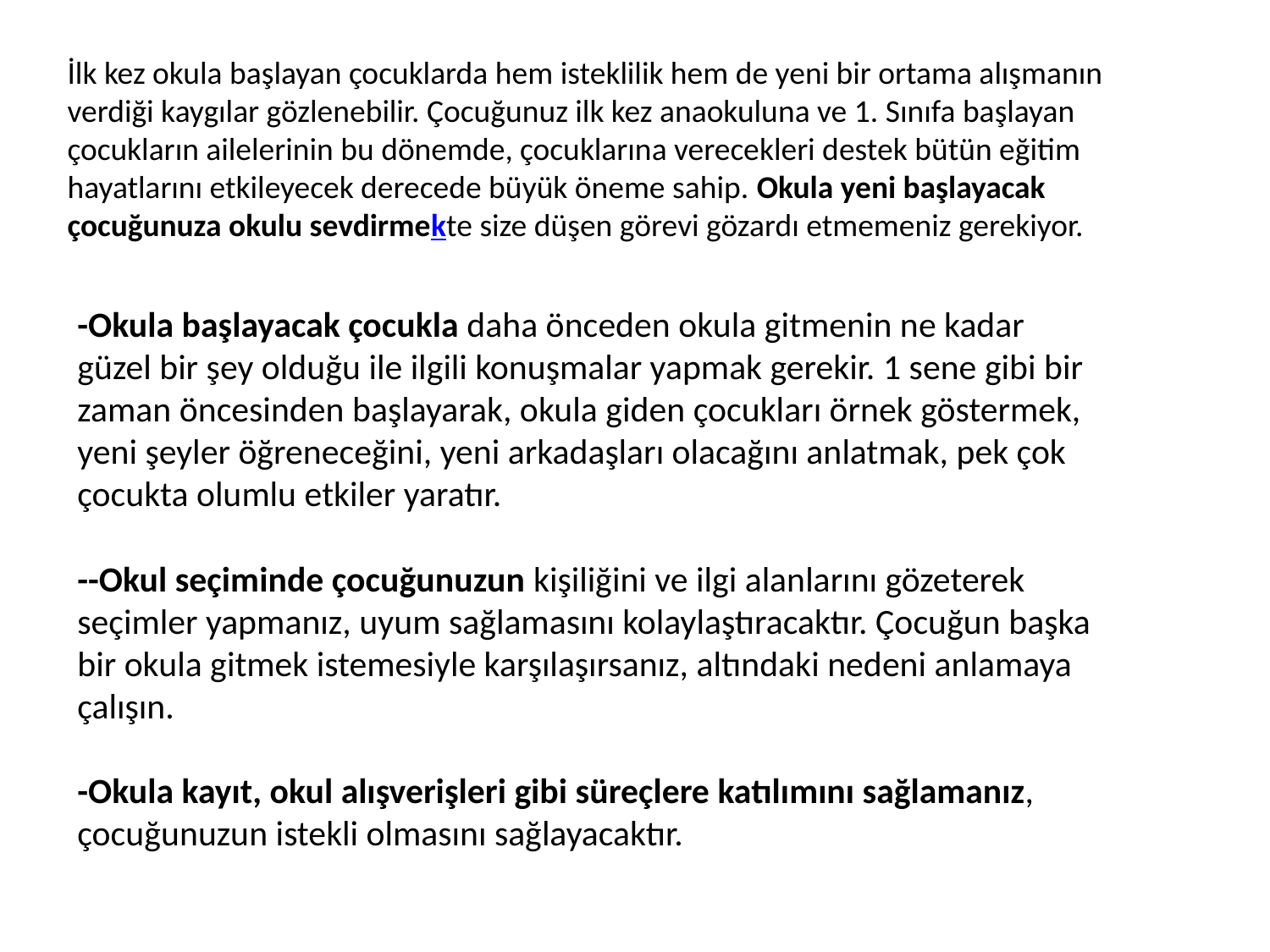

İlk kez okula başlayan çocuklarda hem isteklilik hem de yeni bir ortama alışmanın verdiği kaygılar gözlenebilir. Çocuğunuz ilk kez anaokuluna ve 1. Sınıfa başlayan çocukların ailelerinin bu dönemde, çocuklarına verecekleri destek bütün eğitim hayatlarını etkileyecek derecede büyük öneme sahip. Okula yeni başlayacak çocuğunuza okulu sevdirmekte size düşen görevi gözardı etmemeniz gerekiyor.
-Okula başlayacak çocukla daha önceden okula gitmenin ne kadar güzel bir şey olduğu ile ilgili konuşmalar yapmak gerekir. 1 sene gibi bir zaman öncesinden başlayarak, okula giden çocukları örnek göstermek, yeni şeyler öğreneceğini, yeni arkadaşları olacağını anlatmak, pek çok çocukta olumlu etkiler yaratır.

--Okul seçiminde çocuğunuzun kişiliğini ve ilgi alanlarını gözeterek seçimler yapmanız, uyum sağlamasını kolaylaştıracaktır. Çocuğun başka bir okula gitmek istemesiyle karşılaşırsanız, altındaki nedeni anlamaya çalışın.

-Okula kayıt, okul alışverişleri gibi süreçlere katılımını sağlamanız, çocuğunuzun istekli olmasını sağlayacaktır.